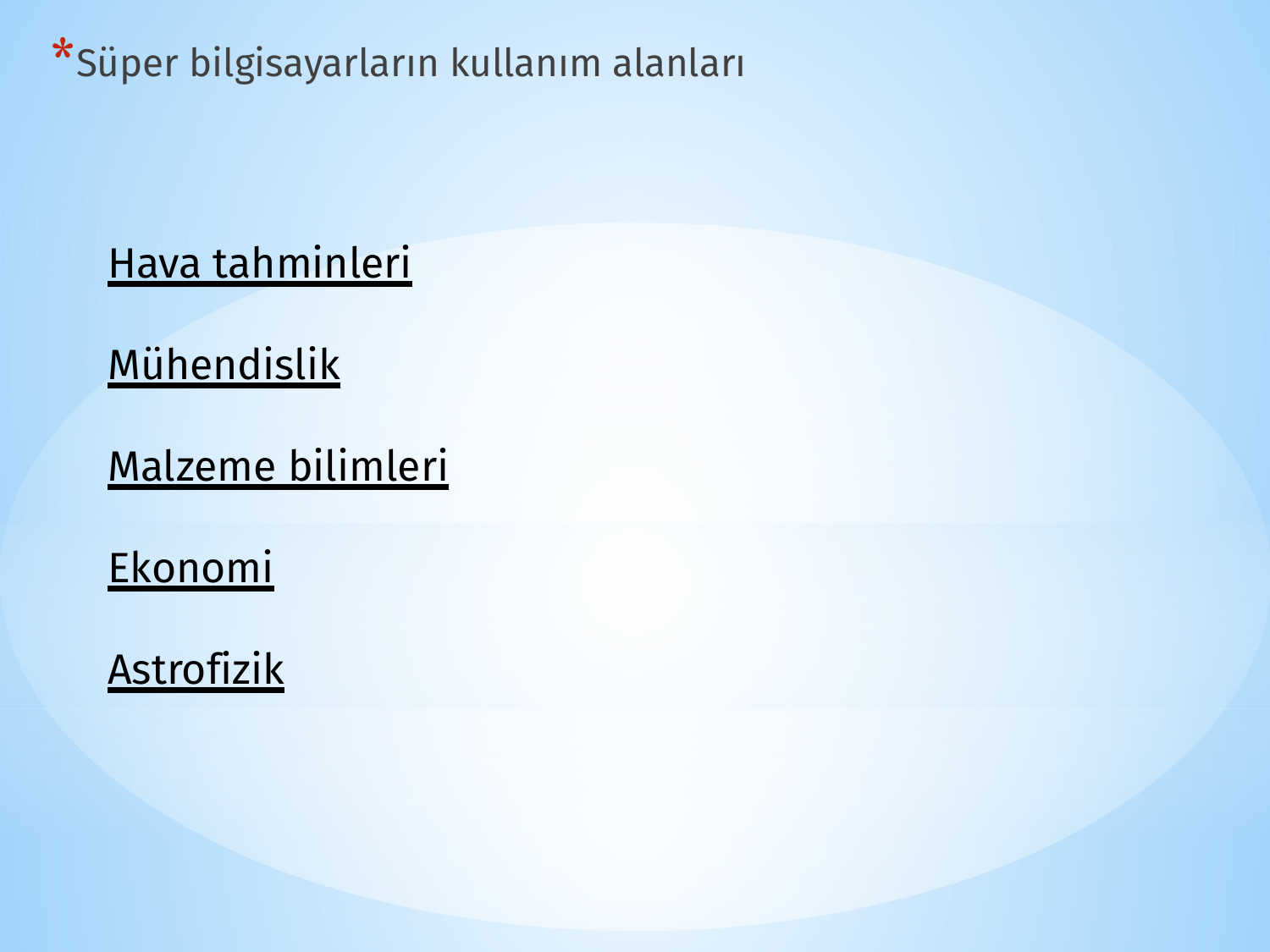

Süper bilgisayarların kullanım alanları

Hava tahminleri

Mühendislik

Malzeme bilimleri

Ekonomi

Astrofizik